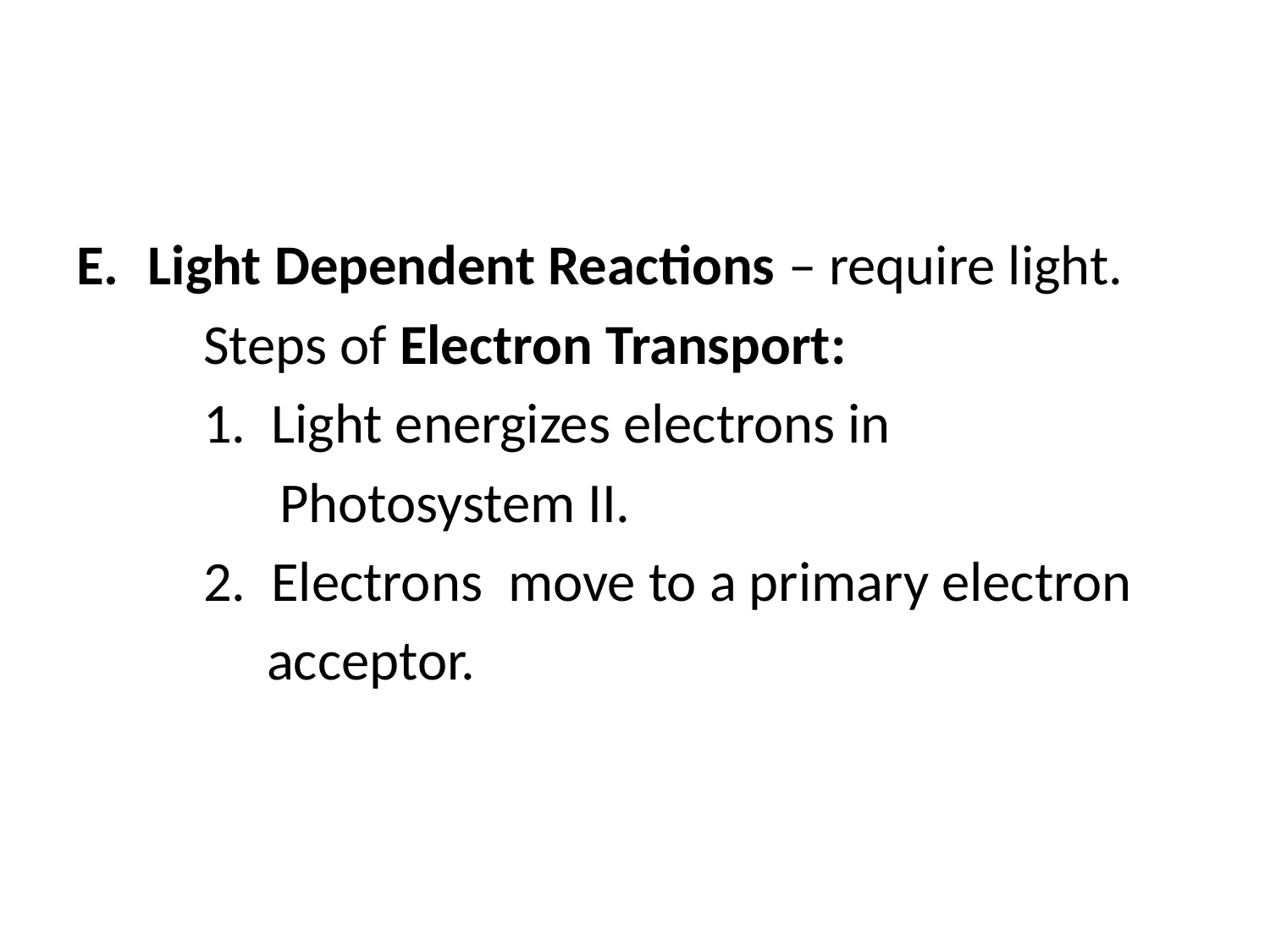

#
Light Dependent Reactions – require light.
	Steps of Electron Transport:
	1.  Light energizes electrons in
	      Photosystem II.
	2.  Electrons  move to a primary electron
               acceptor.